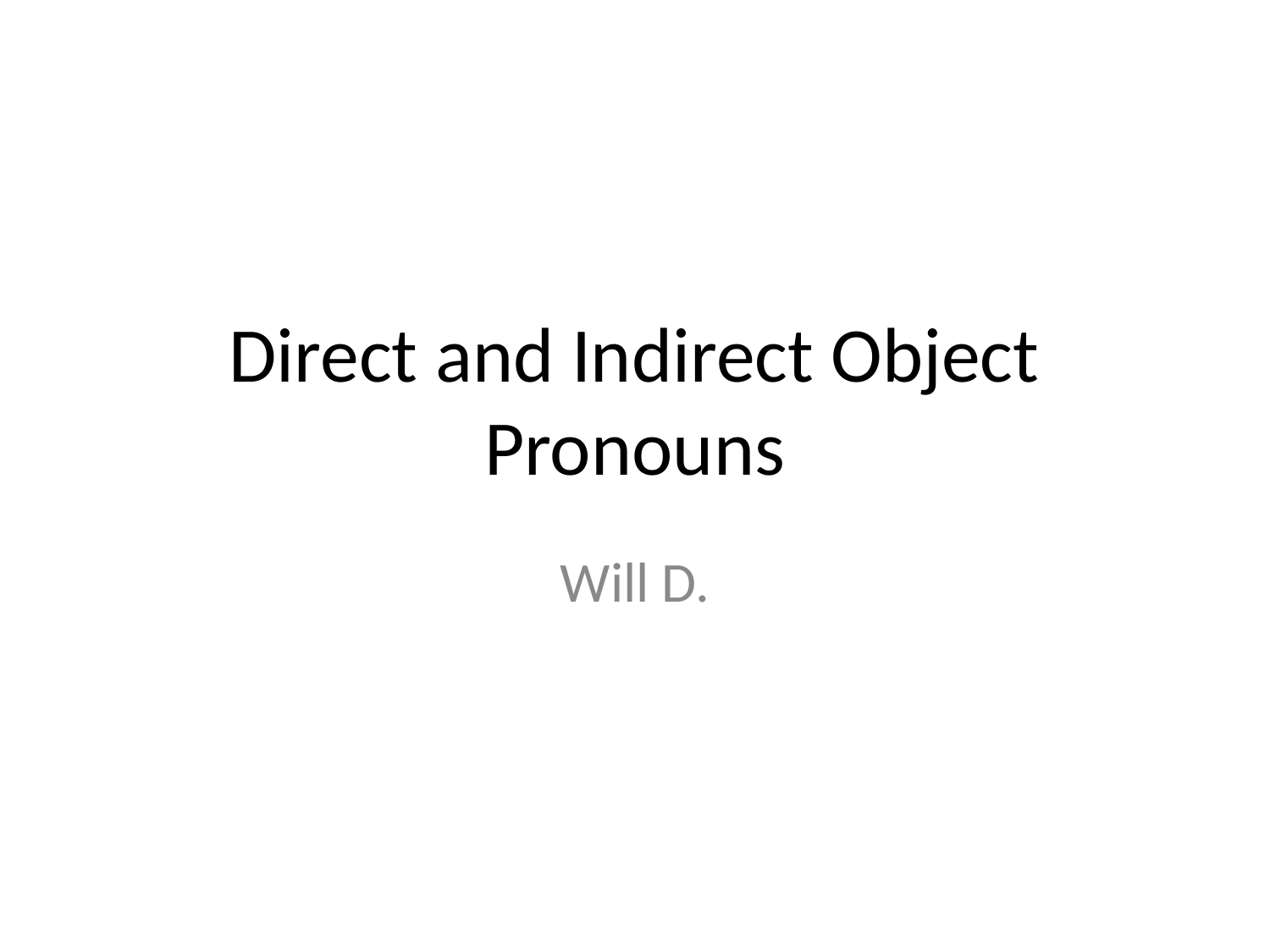

# Direct and Indirect Object Pronouns
Will D.